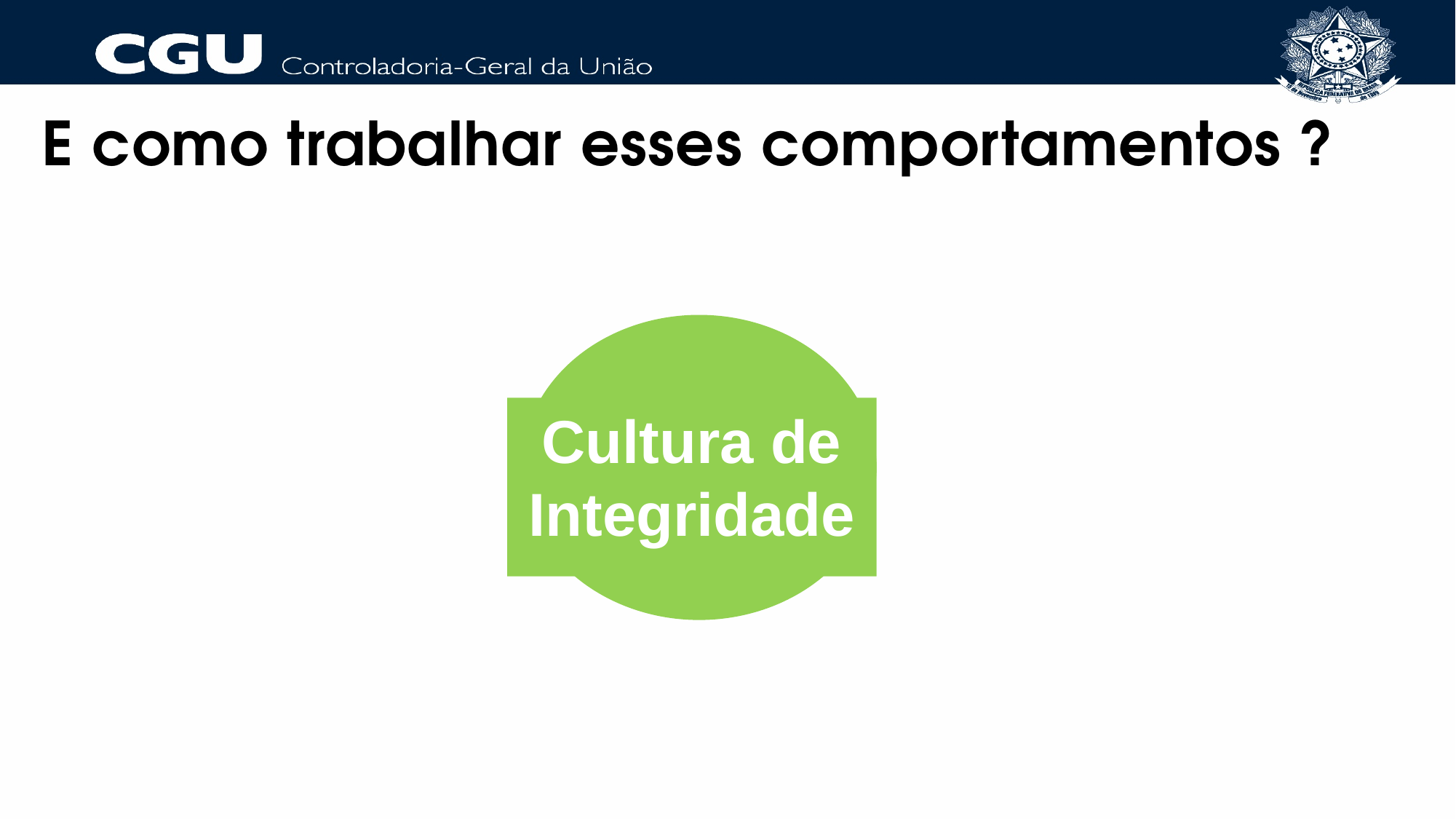

E como trabalhar esses comportamentos ?

Cultura de Integridade